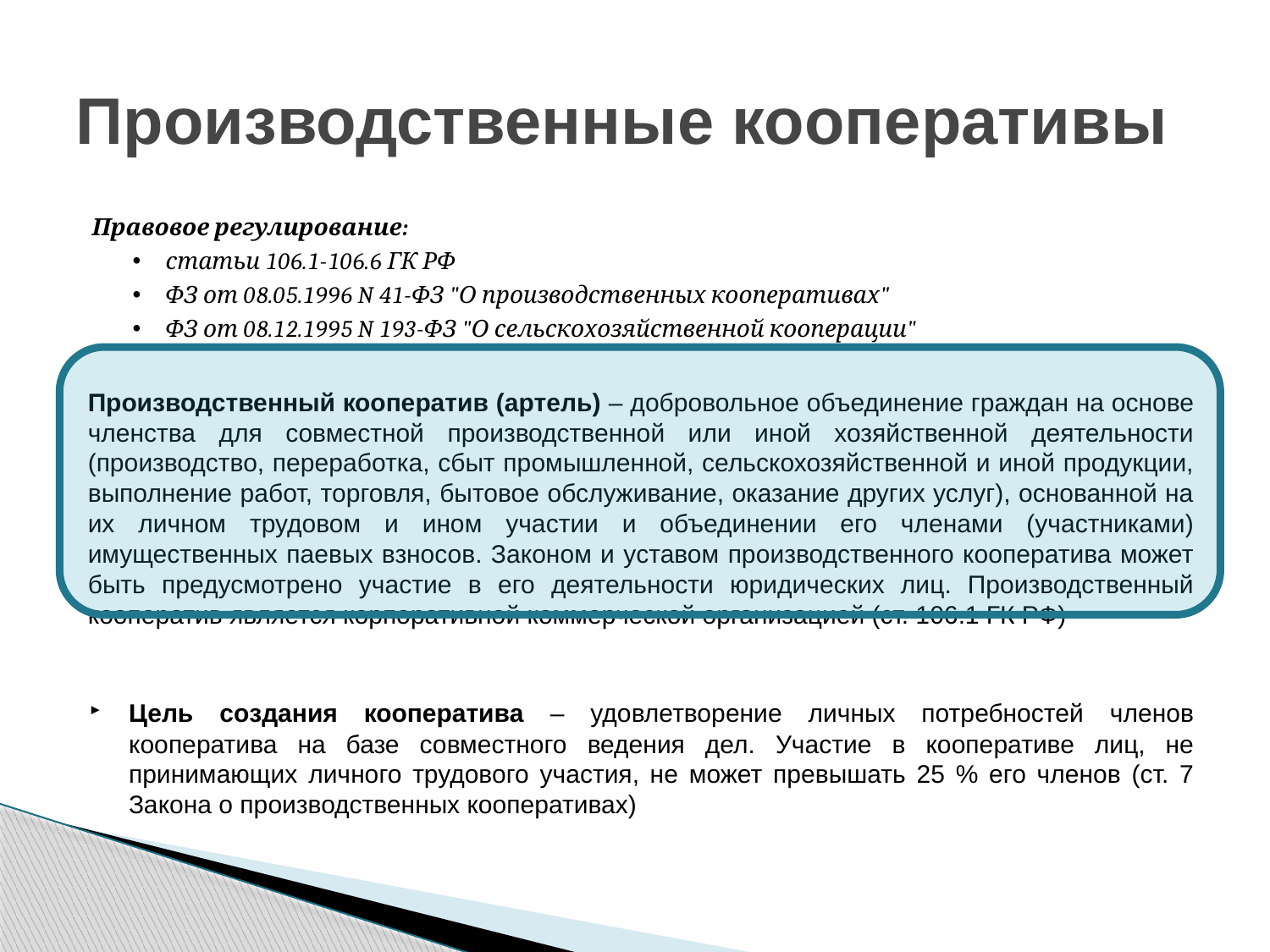

# Производственные кооперативы
Правовое регулирование:
статьи 106.1-106.6 ГК РФ
ФЗ от 08.05.1996 N 41-ФЗ "О производственных кооперативах"
ФЗ от 08.12.1995 N 193-ФЗ "О сельскохозяйственной кооперации"

Производственный кооператив (артель) – добровольное объединение граждан на основе членства для совместной производственной или иной хозяйственной деятельности (производство, переработка, сбыт промышленной, сельскохозяйственной и иной продукции, выполнение работ, торговля, бытовое обслуживание, оказание других услуг), основанной на их личном трудовом и ином участии и объединении его членами (участниками) имущественных паевых взносов. Законом и уставом производственного кооператива может быть предусмотрено участие в его деятельности юридических лиц. Производственный кооператив является корпоративной коммерческой организацией (ст. 106.1 ГК РФ)

Цель создания кооператива – удовлетворение личных потребностей членов кооператива на базе совместного ведения дел. Участие в кооперативе лиц, не принимающих личного трудового участия, не может превышать 25 % его членов (ст. 7 Закона о производственных кооперативах)